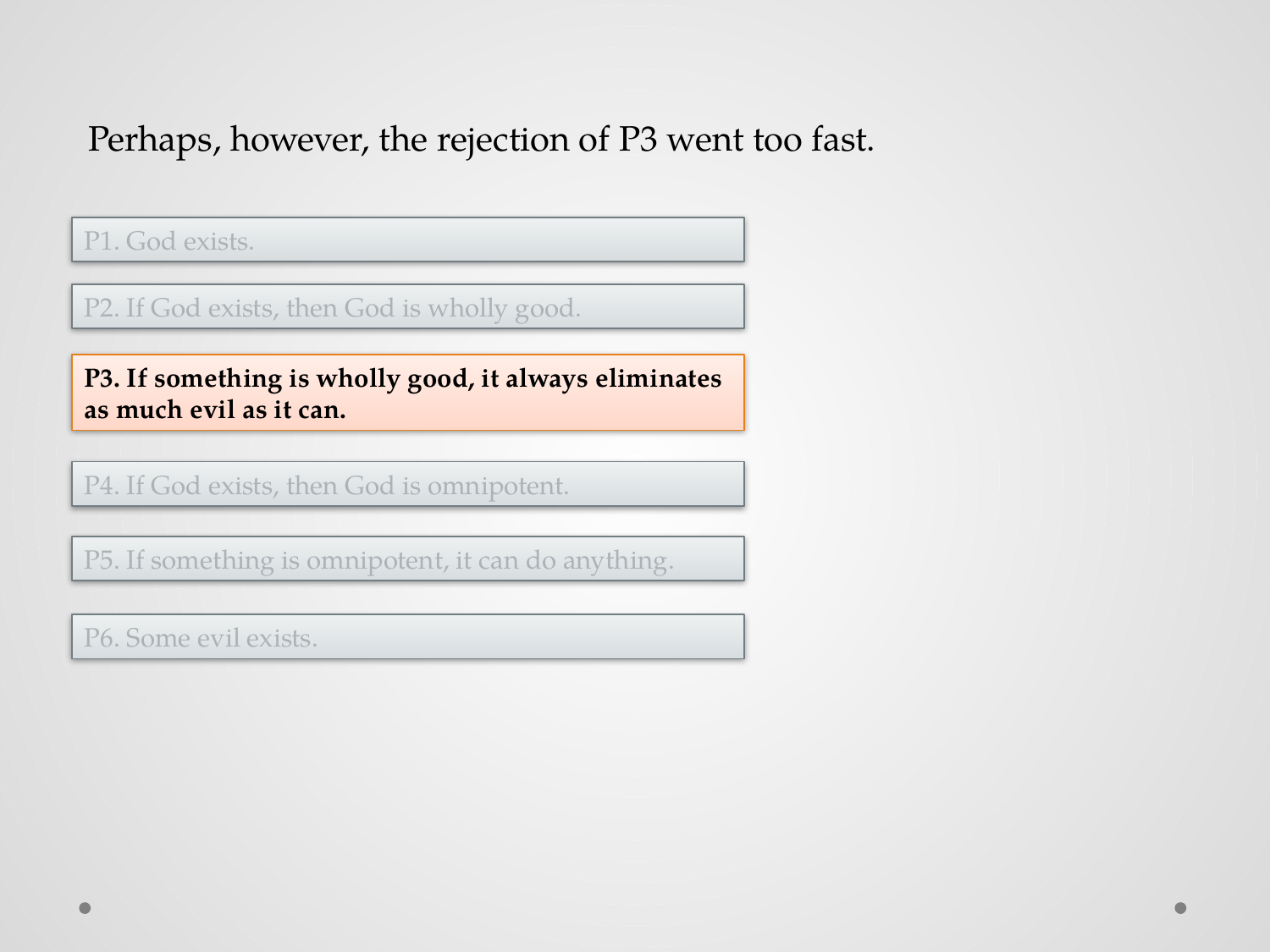

Perhaps, however, the rejection of P3 went too fast.
P1. God exists.
P2. If God exists, then God is wholly good.
P3. If something is wholly good, it always eliminates as much evil as it can.
P4. If God exists, then God is omnipotent.
P5. If something is omnipotent, it can do anything.
P6. Some evil exists.